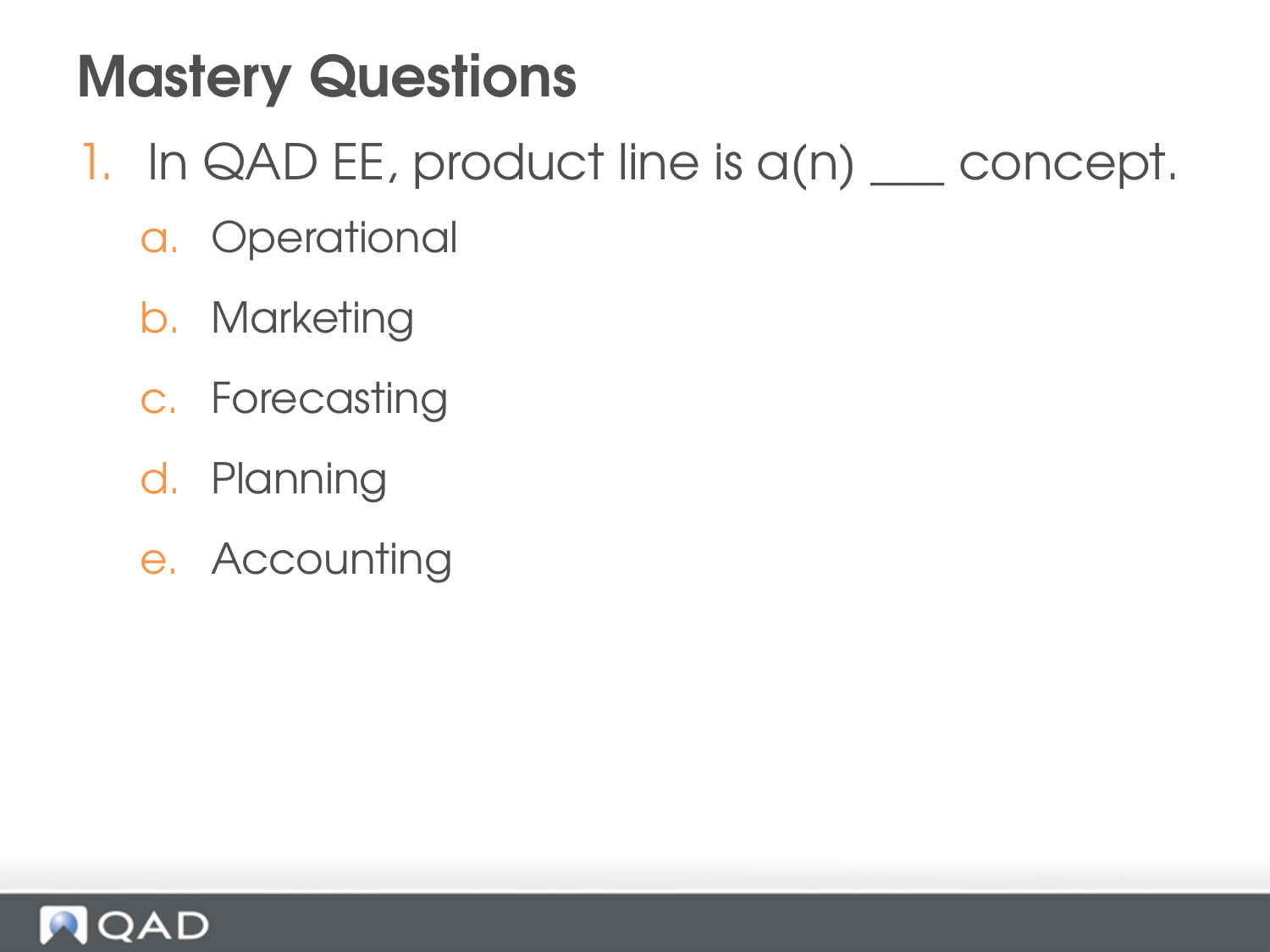

# Mastery Questions
In QAD EE, product line is a(n) ___ concept.
Operational
Marketing
Forecasting
Planning
Accounting